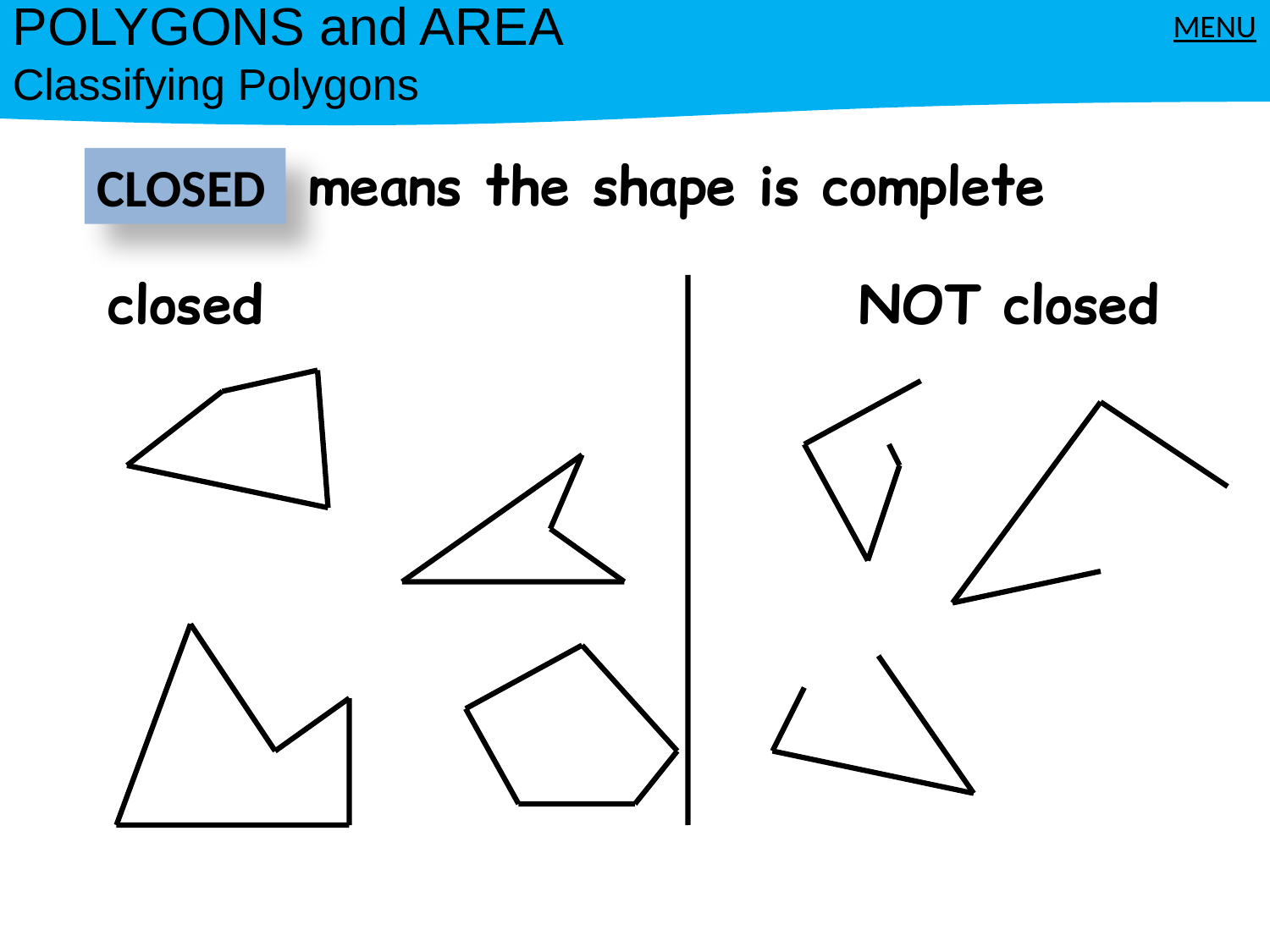

POLYGONS and AREA
Classifying Polygons
MENU
means the shape is complete
CLOSED
closed
NOT closed